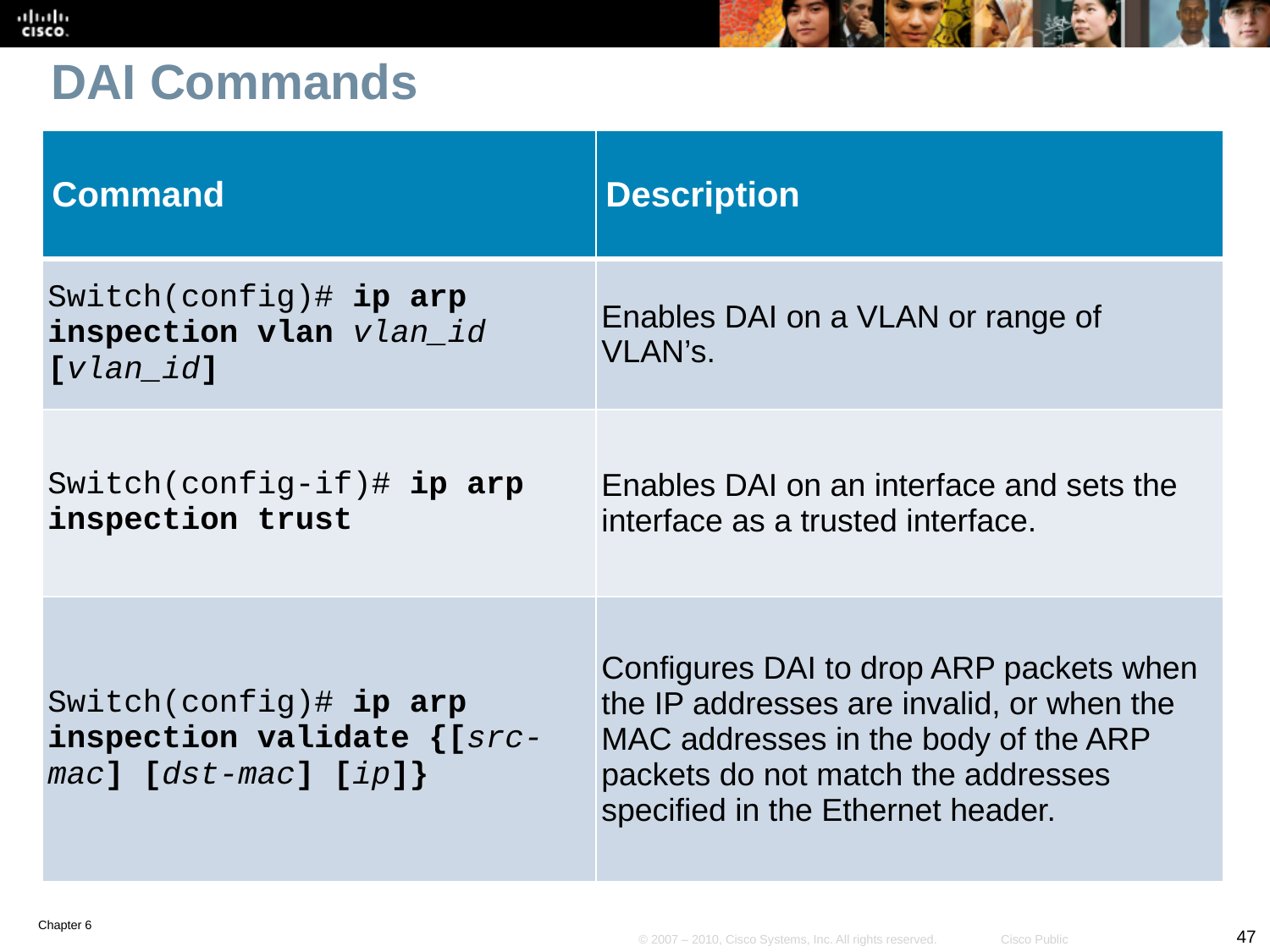

# DAI Commands
| Command | Description |
| --- | --- |
| Switch(config)# ip arp inspection vlan vlan\_id [vlan\_id] | Enables DAI on a VLAN or range of VLAN’s. |
| Switch(config-if)# ip arp inspection trust | Enables DAI on an interface and sets the interface as a trusted interface. |
| Switch(config)# ip arp inspection validate {[src-mac] [dst-mac] [ip]} | Configures DAI to drop ARP packets when the IP addresses are invalid, or when the MAC addresses in the body of the ARP packets do not match the addresses specified in the Ethernet header. |